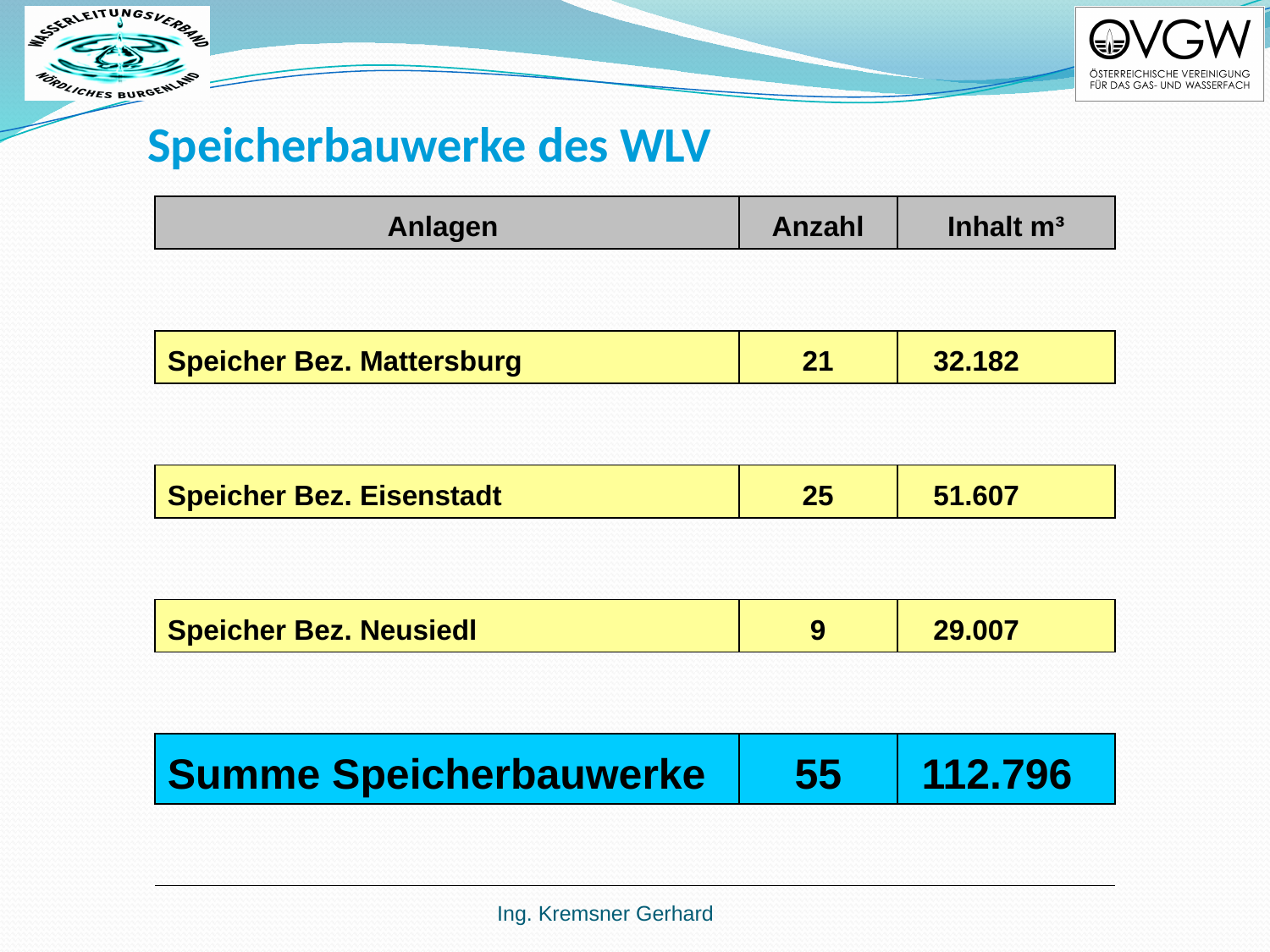

# Speicherbauwerke des WLV
| Anlagen | Anzahl | Inhalt m³ |
| --- | --- | --- |
|  |  |  |
| Speicher Bez. Mattersburg | 21 | 32.182 |
|  |  |  |
| Speicher Bez. Eisenstadt | 25 | 51.607 |
|  |  |  |
| Speicher Bez. Neusiedl | 9 | 29.007 |
|  |  |  |
| Summe Speicherbauwerke | 55 | 112.796 |
|  |  |  |
Ing. Kremsner Gerhard